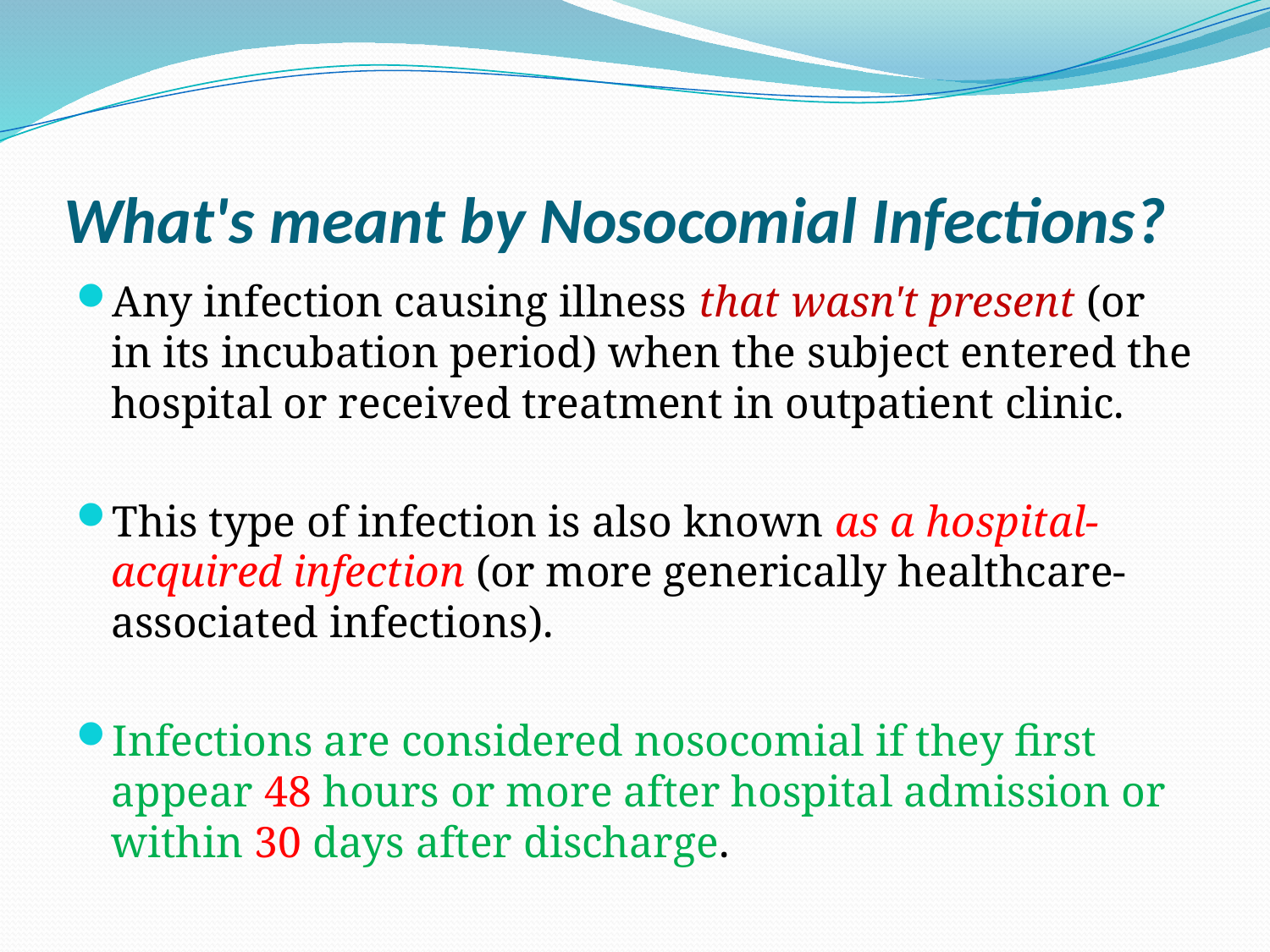

# What's meant by Nosocomial Infections?
Any infection causing illness that wasn't present (or in its incubation period) when the subject entered the hospital or received treatment in outpatient clinic.

This type of infection is also known as a hospital-acquired infection (or more generically healthcare-associated infections).

Infections are considered nosocomial if they first appear 48 hours or more after hospital admission or within 30 days after discharge.